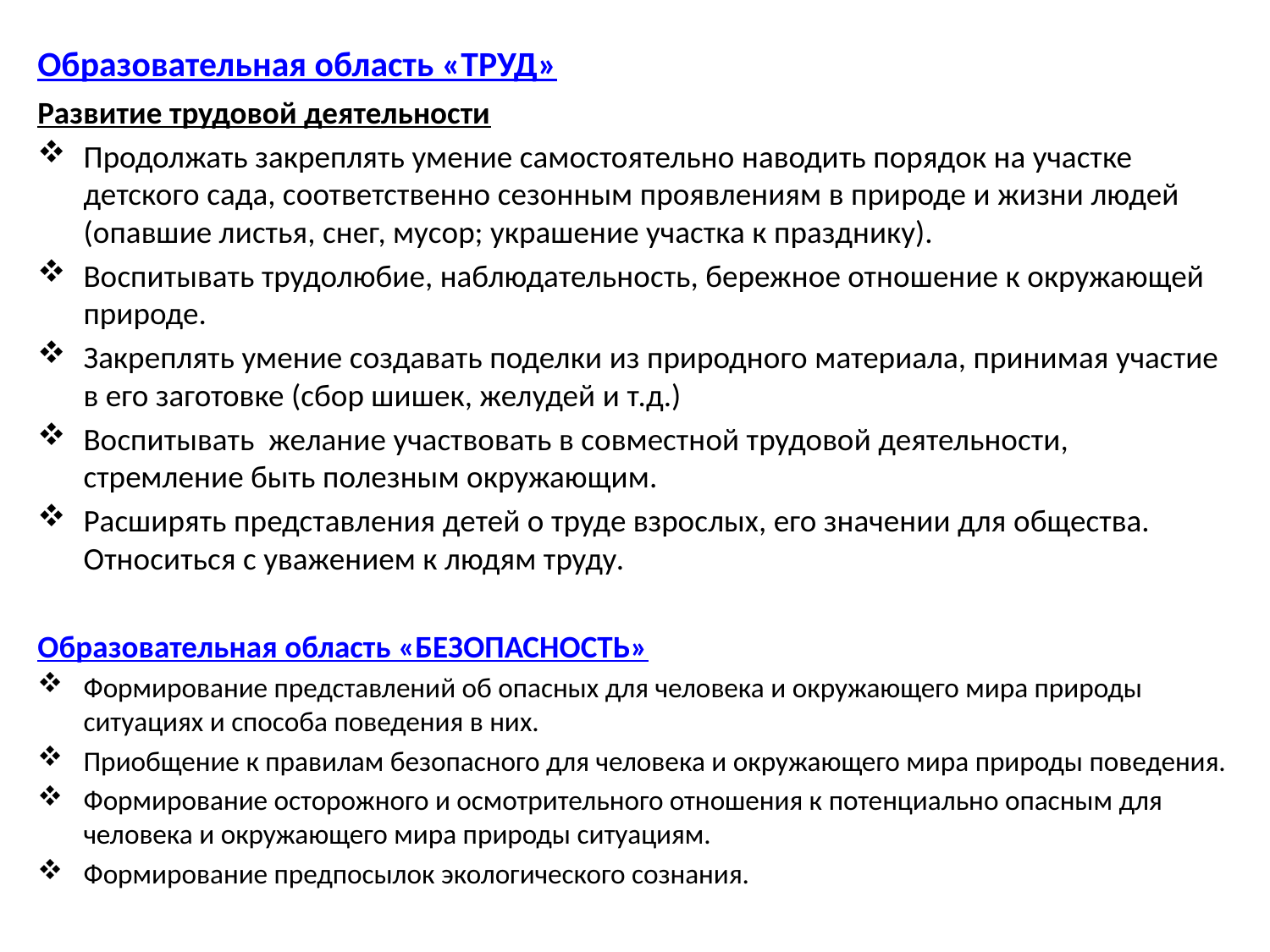

# Образовательная область «ТРУД»
Развитие трудовой деятельности
Продолжать закреплять умение самостоятельно наводить порядок на участке детского сада, соответственно сезонным проявлениям в природе и жизни людей (опавшие листья, снег, мусор; украшение участка к празднику).
Воспитывать трудолюбие, наблюдательность, бережное отношение к окружающей природе.
Закреплять умение создавать поделки из природного материала, принимая участие в его заготовке (сбор шишек, желудей и т.д.)
Воспитывать  желание участвовать в совместной трудовой деятельности, стремление быть полезным окружающим.
Расширять представления детей о труде взрослых, его значении для общества. Относиться с уважением к людям труду.

Образовательная область «БЕЗОПАСНОСТЬ»
Формирование представлений об опасных для человека и окружающего мира природы ситуациях и способа поведения в них.
Приобщение к правилам безопасного для человека и окружающего мира природы поведения.
Формирование осторожного и осмотрительного отношения к потенциально опасным для человека и окружающего мира природы ситуациям.
Формирование предпосылок экологического сознания.